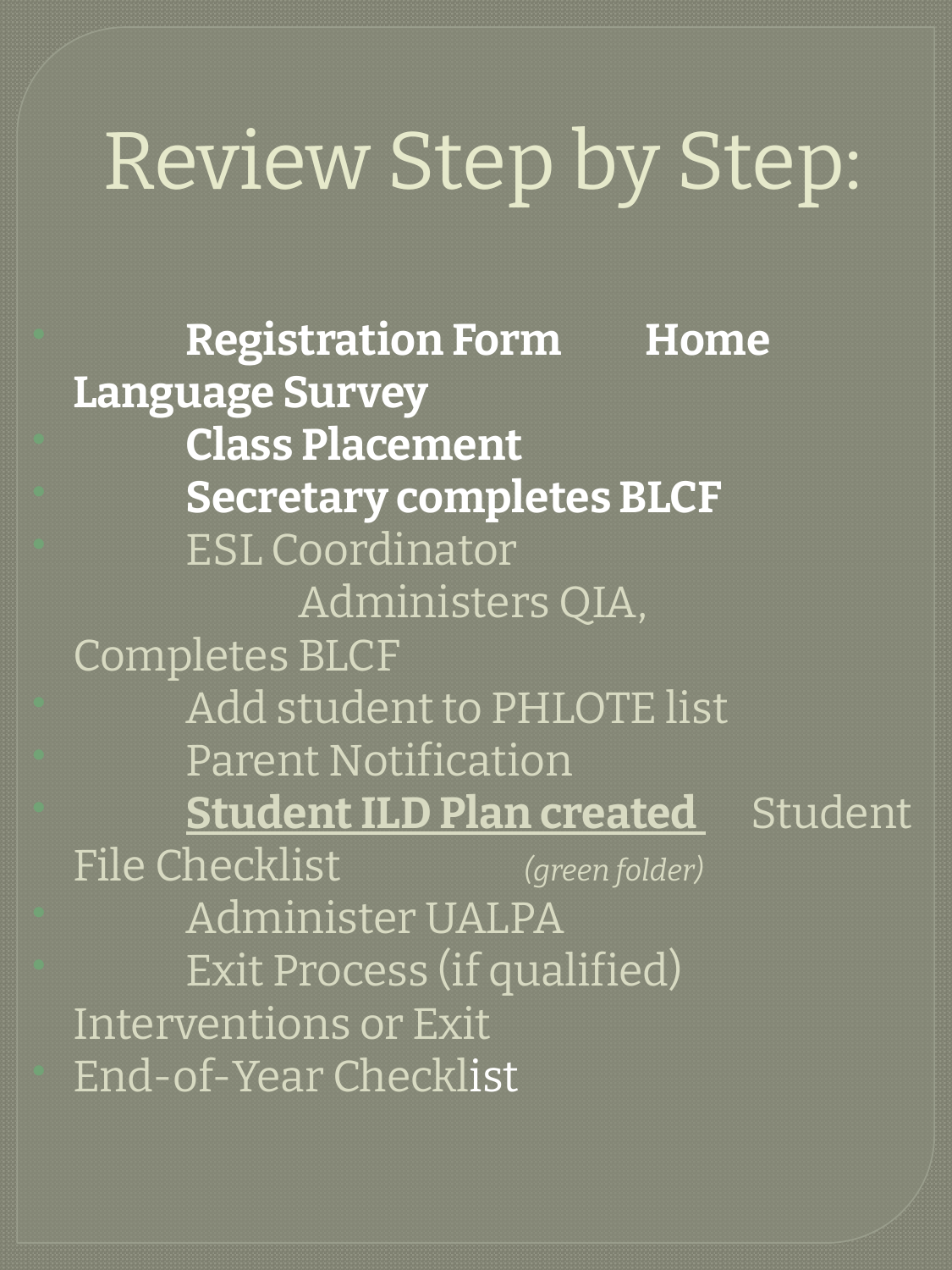

# Review Step by Step:
 	Registration Form 			 Home Language Survey
   	Class Placement
 	Secretary completes BLCF
  	ESL Coordinator 		   	                                   	Administers QIA, 			       	Completes BLCF
 	Add student to PHLOTE list
 	Parent Notification
 	Student ILD Plan created 		Student File Checklist                  	(green folder)
 	Administer UALPA
 	Exit Process (if qualified)
		Interventions or Exit
	End-of-Year Checklist